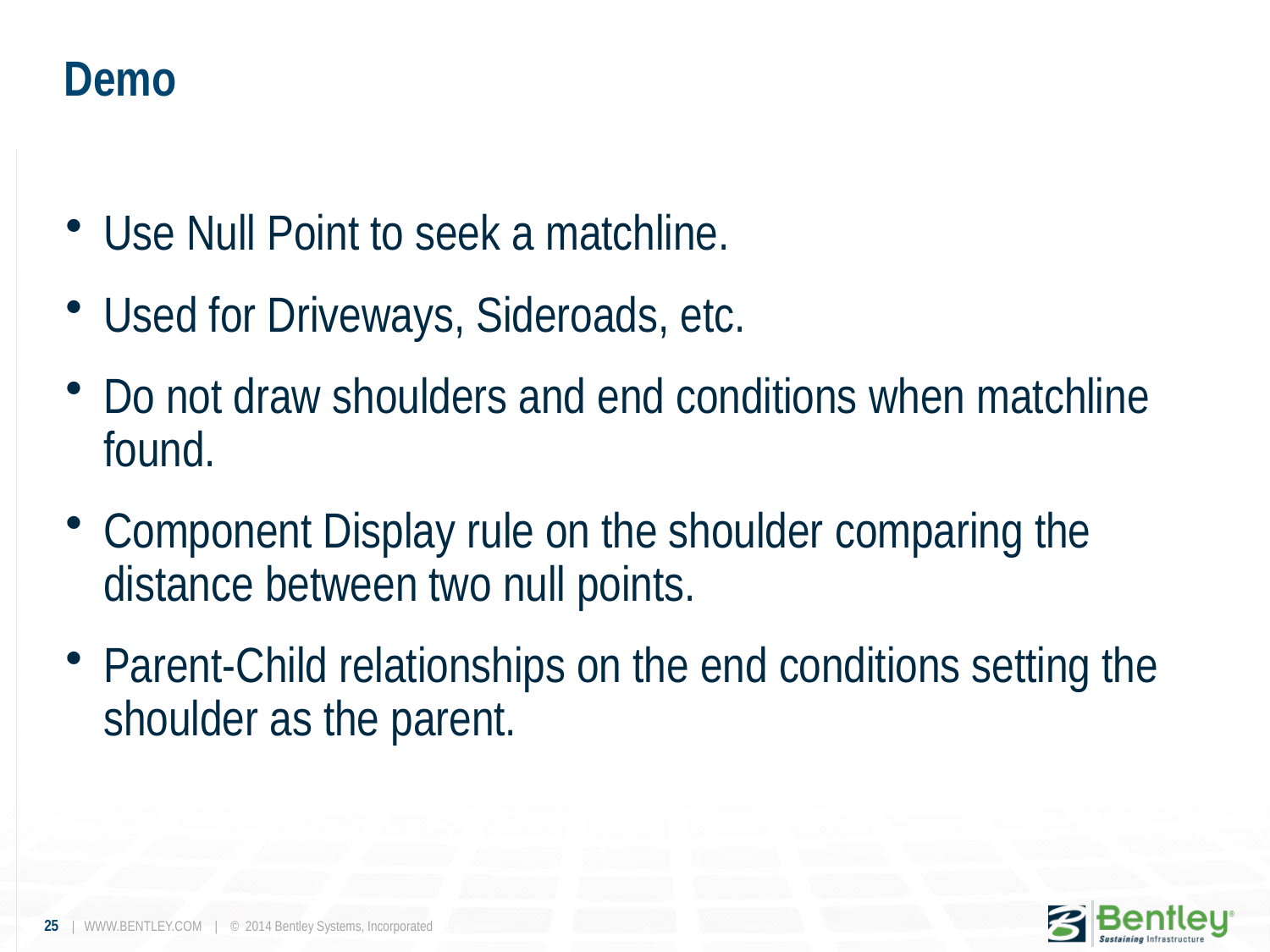

# Demo
Use Null Point to seek a matchline.
Used for Driveways, Sideroads, etc.
Do not draw shoulders and end conditions when matchline found.
Component Display rule on the shoulder comparing the distance between two null points.
Parent-Child relationships on the end conditions setting the shoulder as the parent.